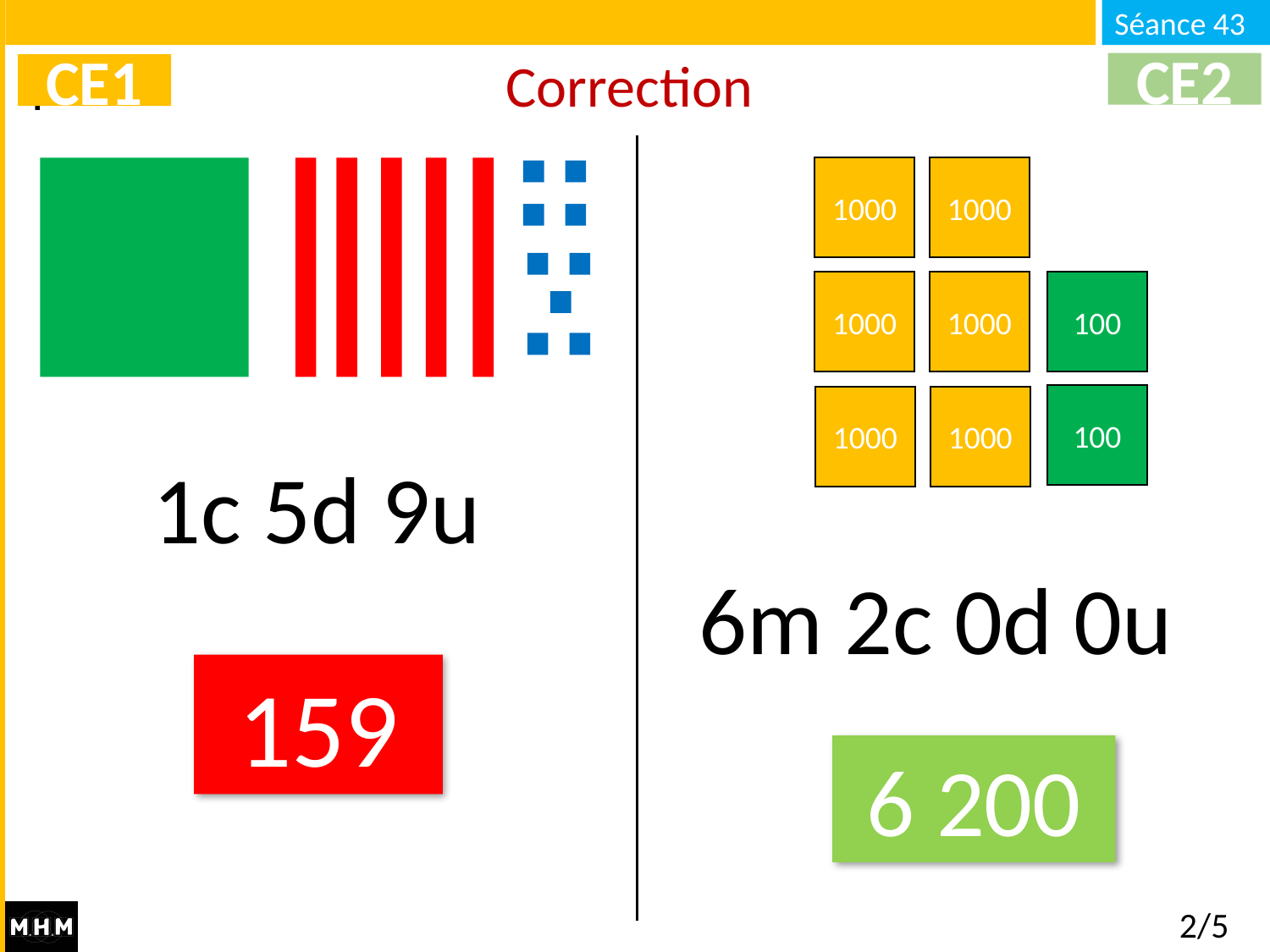

# Correction
CE2
CE1

1000
1000

1000
1000
100

100
1000
1000
1c 5d 9u
6m 2c 0d 0u
159
6 200
2/5